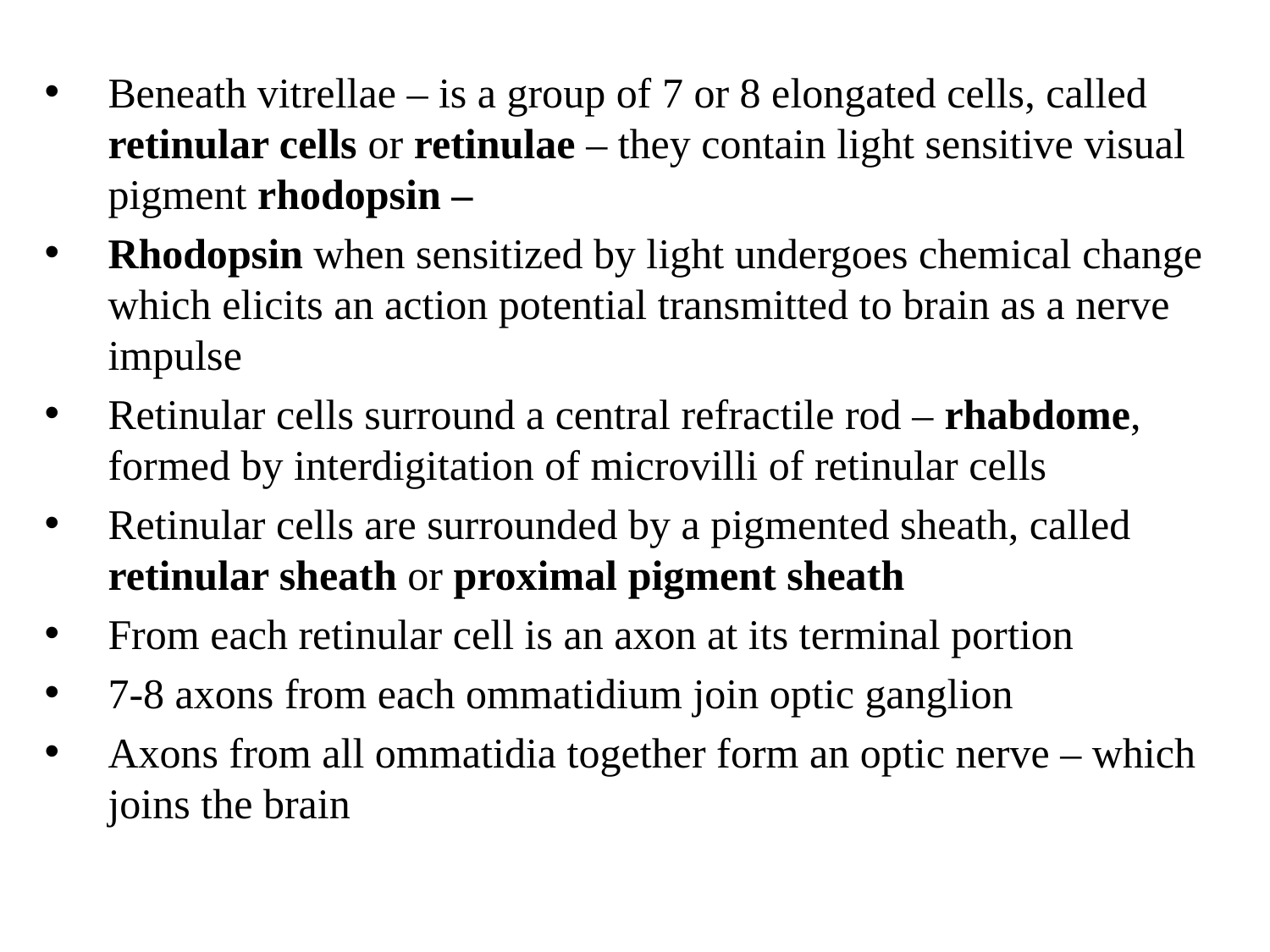

Beneath vitrellae – is a group of 7 or 8 elongated cells, called retinular cells or retinulae – they contain light sensitive visual pigment rhodopsin –
Rhodopsin when sensitized by light undergoes chemical change which elicits an action potential transmitted to brain as a nerve impulse
Retinular cells surround a central refractile rod – rhabdome, formed by interdigitation of microvilli of retinular cells
Retinular cells are surrounded by a pigmented sheath, called retinular sheath or proximal pigment sheath
From each retinular cell is an axon at its terminal portion
7-8 axons from each ommatidium join optic ganglion
Axons from all ommatidia together form an optic nerve – which joins the brain